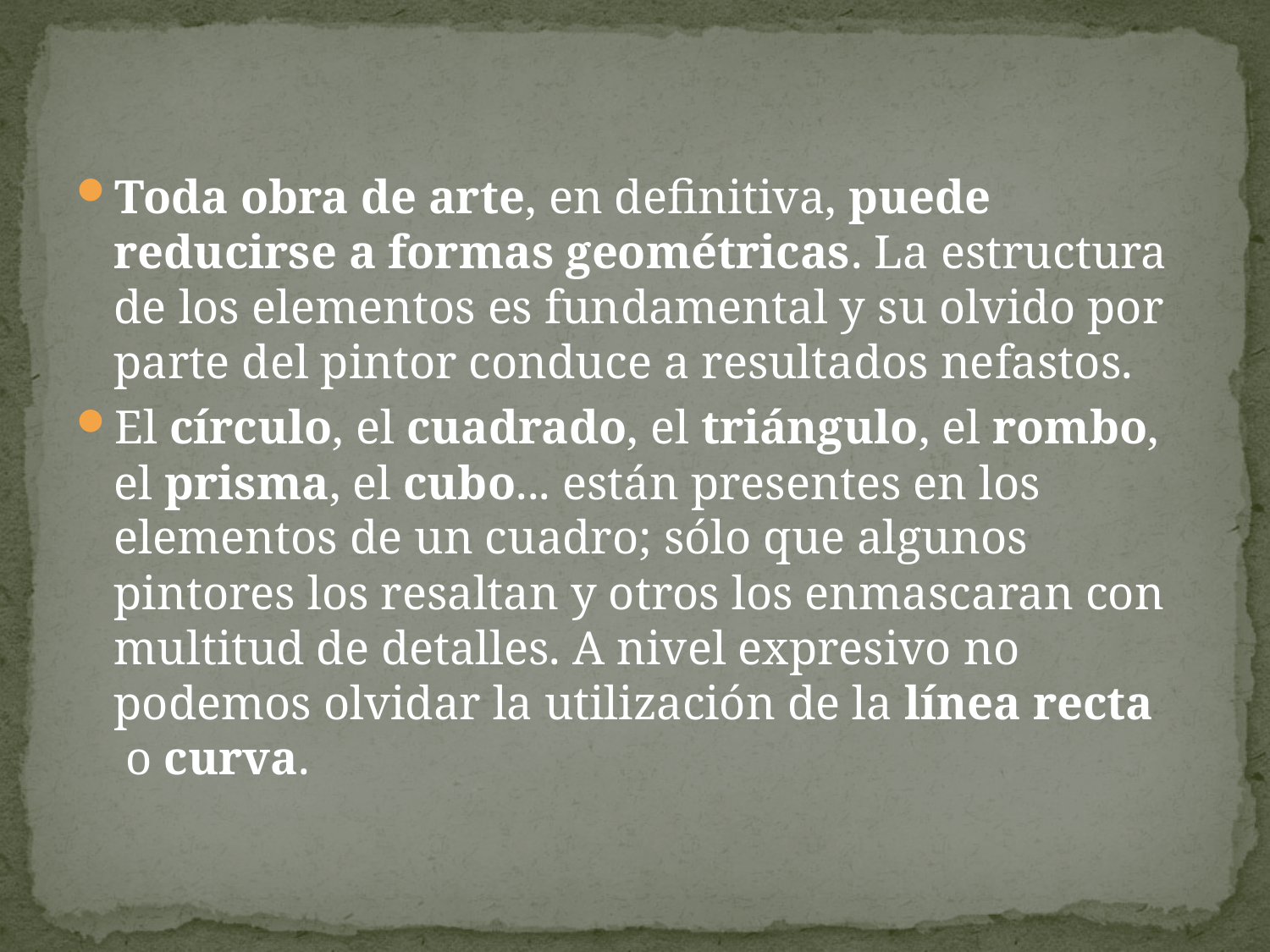

Toda obra de arte, en definitiva, puede reducirse a formas geométricas. La estructura de los elementos es fundamental y su olvido por parte del pintor conduce a resultados nefastos.
El círculo, el cuadrado, el triángulo, el rombo, el prisma, el cubo... están presentes en los elementos de un cuadro; sólo que algunos pintores los resaltan y otros los enmascaran con multitud de detalles. A nivel expresivo no podemos olvidar la utilización de la línea recta  o curva.